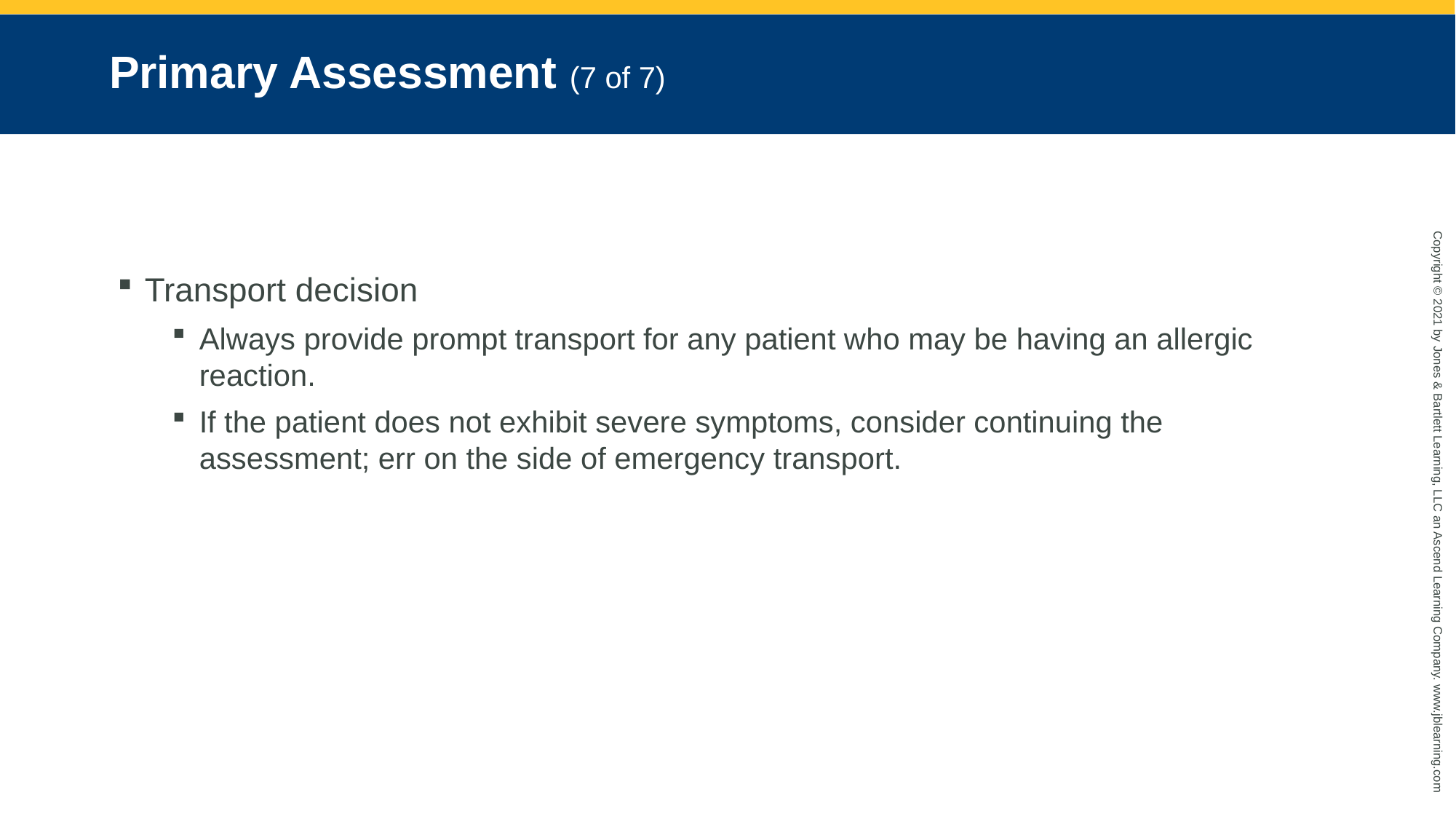

# Primary Assessment (7 of 7)
Transport decision
Always provide prompt transport for any patient who may be having an allergic reaction.
If the patient does not exhibit severe symptoms, consider continuing the assessment; err on the side of emergency transport.